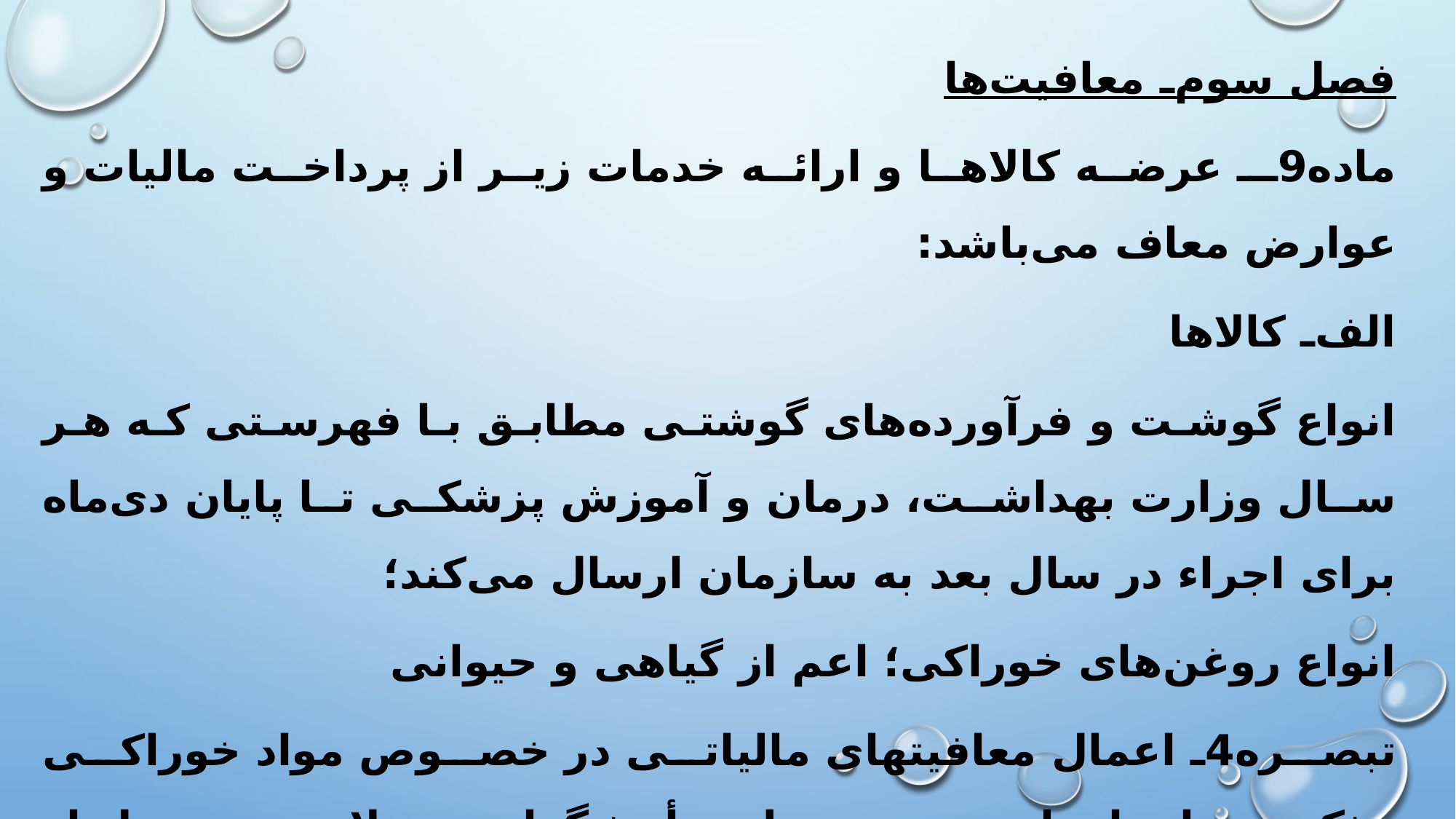

فصل سوم‌ـ معافیت‌ها
ماده9‌ـ عرضه کالاها و ارائه خدمات زیر از پرداخت مالیات و عوارض معاف می‌باشد:
الف‌ـ کالاها
انواع گوشت و فرآورده‌های گوشتی مطابق با فهرستی که هر سال وزارت بهداشت، درمان و آموزش پزشکی تا پایان دی‌ماه برای اجراء در سال بعد به سازمان ارسال می‌کند؛
انواع روغن‌های خوراکی؛ اعم از گیاهی و حیوانی
تبصره4ـ اعمال معافیت‏های مالیاتی در خصوص مواد خوراکی مذکور در اجزای این بند، منوط به أخذ گواهی سلامت محصول از مراجع قانونی ذی­صلاح از قبیل سازمان ملی استاندارد ایران و سازمان غذا و دارو است.